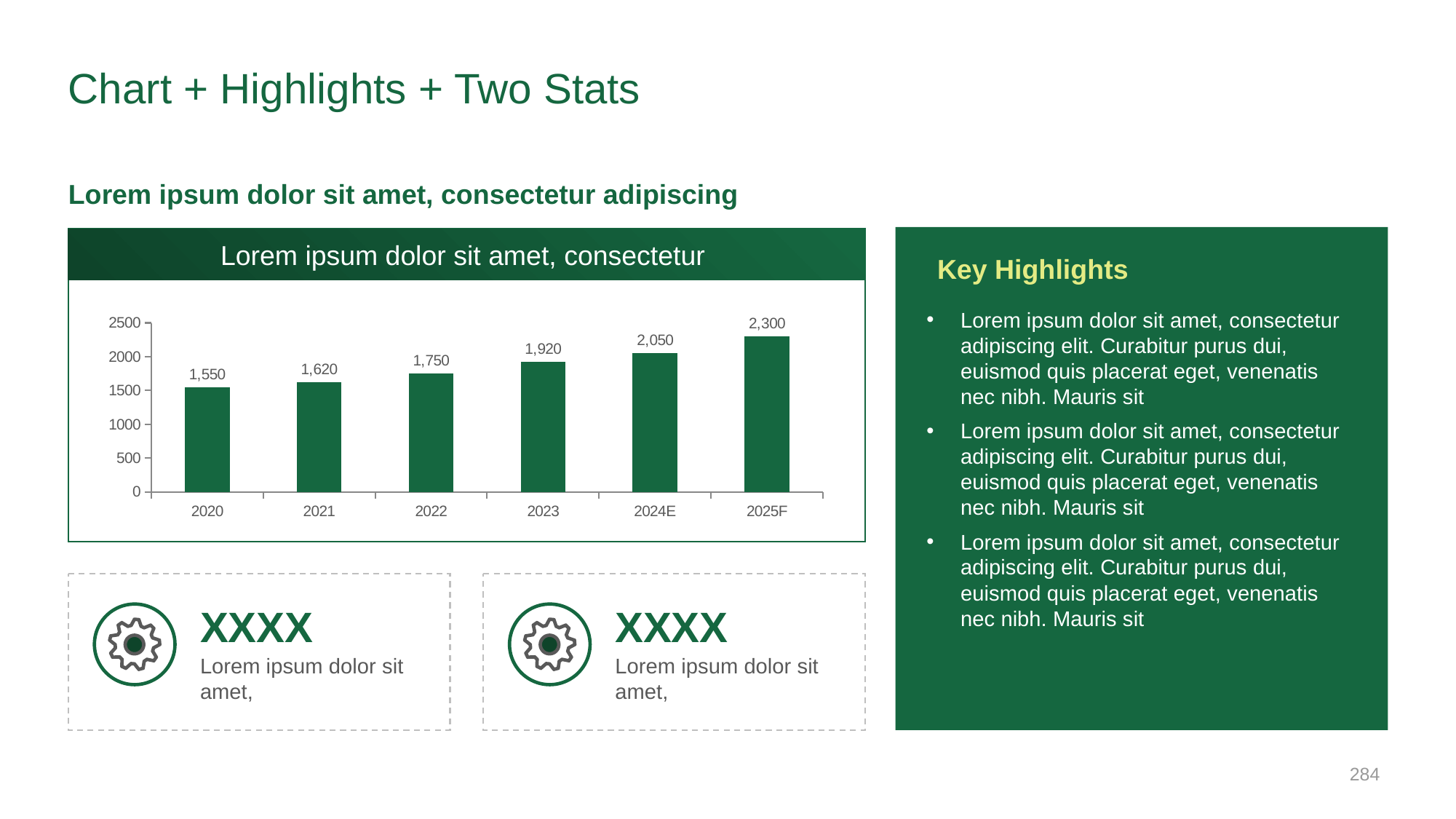

# Chart + Highlights + Two Stats
Lorem ipsum dolor sit amet, consectetur adipiscing

Lorem ipsum dolor sit amet, consectetur

### Chart

| Category | Market Size (₱B) |
|---|---|
| 2020 | 1550.0 |
| 2021 | 1620.0 |
| 2022 | 1750.0 |
| 2023 | 1920.0 |
| 2024E | 2050.0 |
| 2025F | 2300.0 |
Key Highlights
Lorem ipsum dolor sit amet, consectetur adipiscing elit. Curabitur purus dui, euismod quis placerat eget, venenatis nec nibh. Mauris sit
Lorem ipsum dolor sit amet, consectetur adipiscing elit. Curabitur purus dui, euismod quis placerat eget, venenatis nec nibh. Mauris sit
Lorem ipsum dolor sit amet, consectetur adipiscing elit. Curabitur purus dui, euismod quis placerat eget, venenatis nec nibh. Mauris sit

XXXX
XXXX

Lorem ipsum dolor sit amet,
Lorem ipsum dolor sit amet,
284